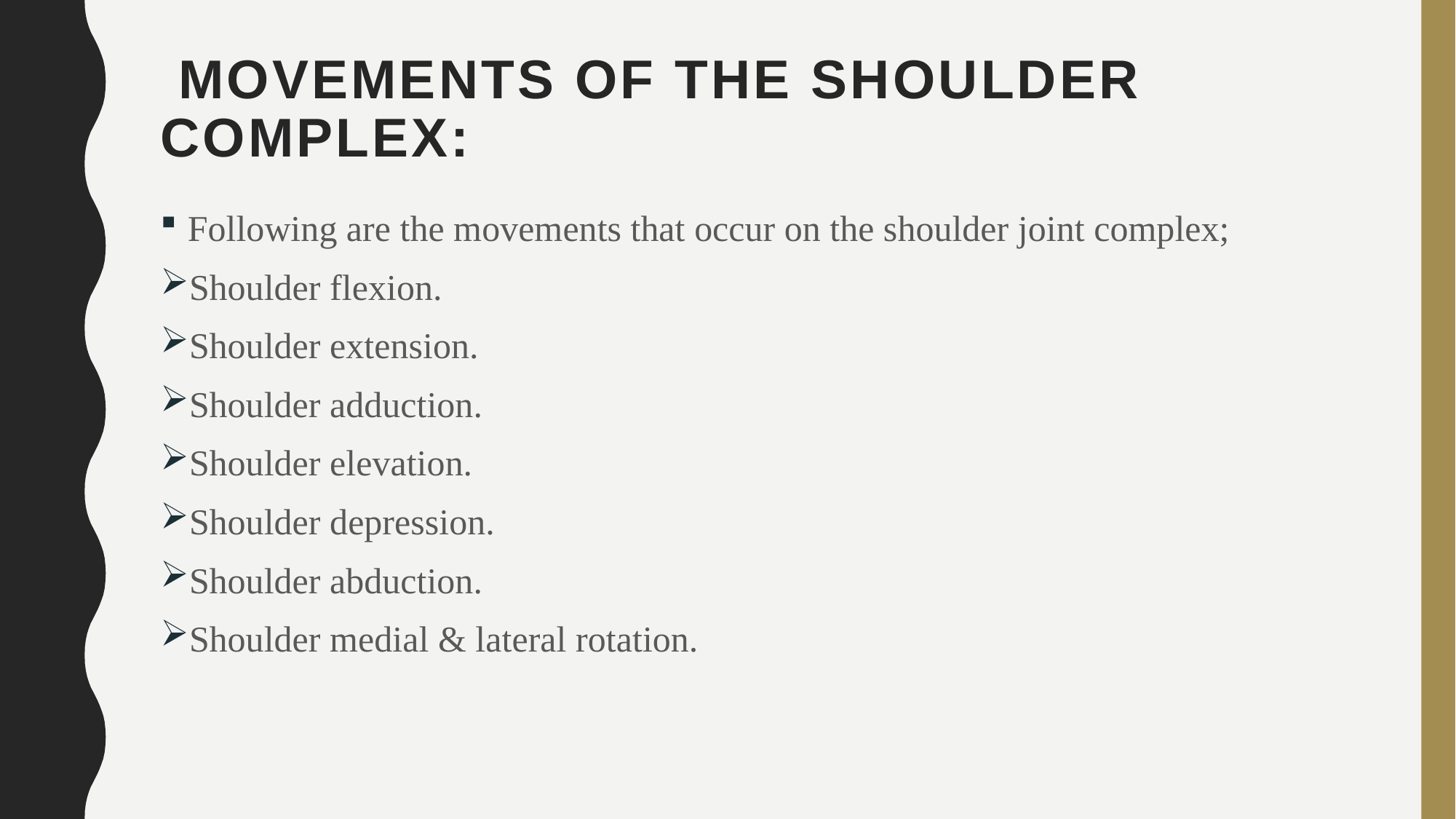

# MOVEMENTS OF THE SHOULDER COMPLEX:
Following are the movements that occur on the shoulder joint complex;
Shoulder flexion.
Shoulder extension.
Shoulder adduction.
Shoulder elevation.
Shoulder depression.
Shoulder abduction.
Shoulder medial & lateral rotation.